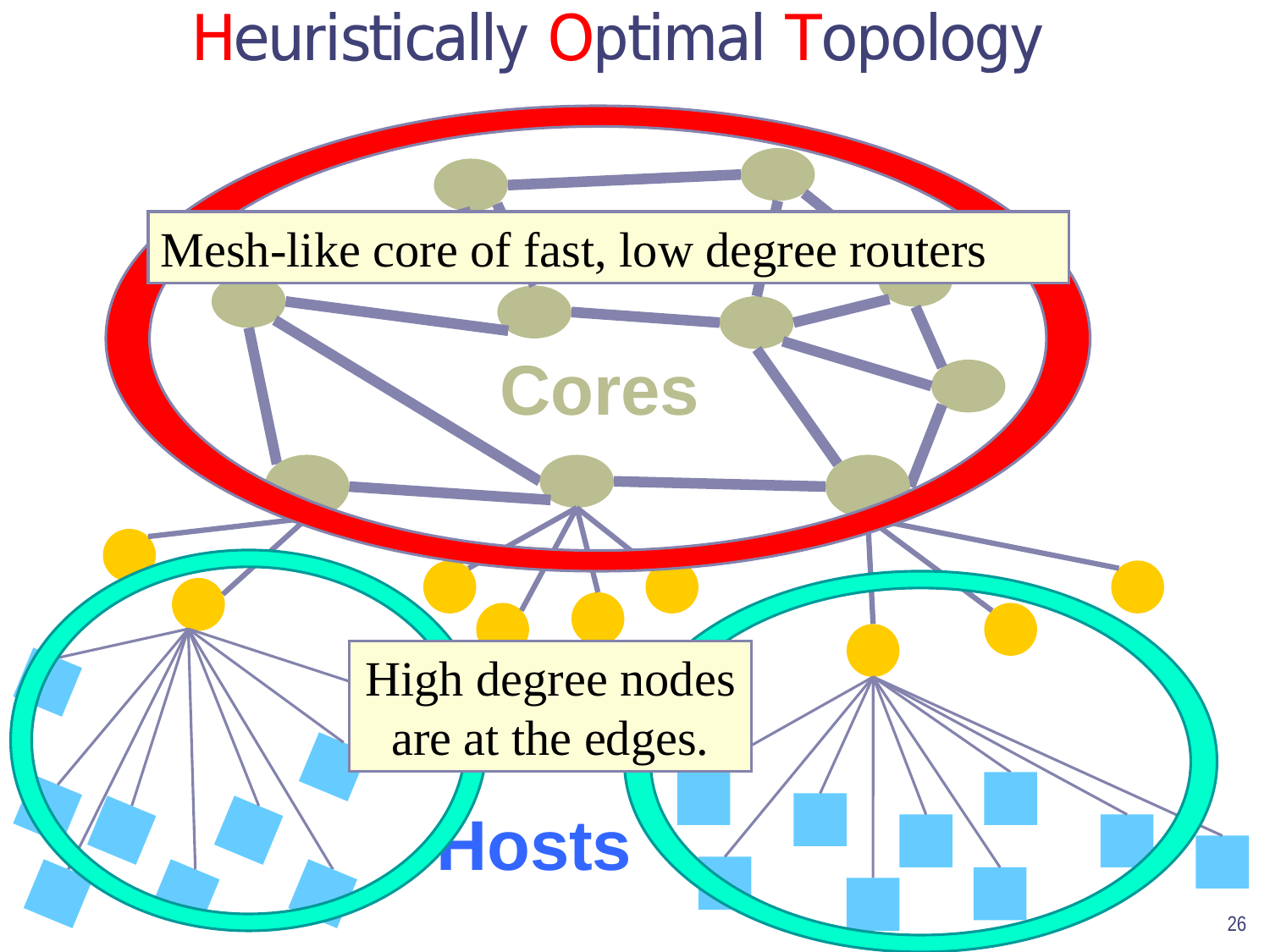

Heuristically Optimal Topology

Mesh-like core of fast, low degree routers

Cores

Hosts

High degree nodes are at the edges.
Edges
26